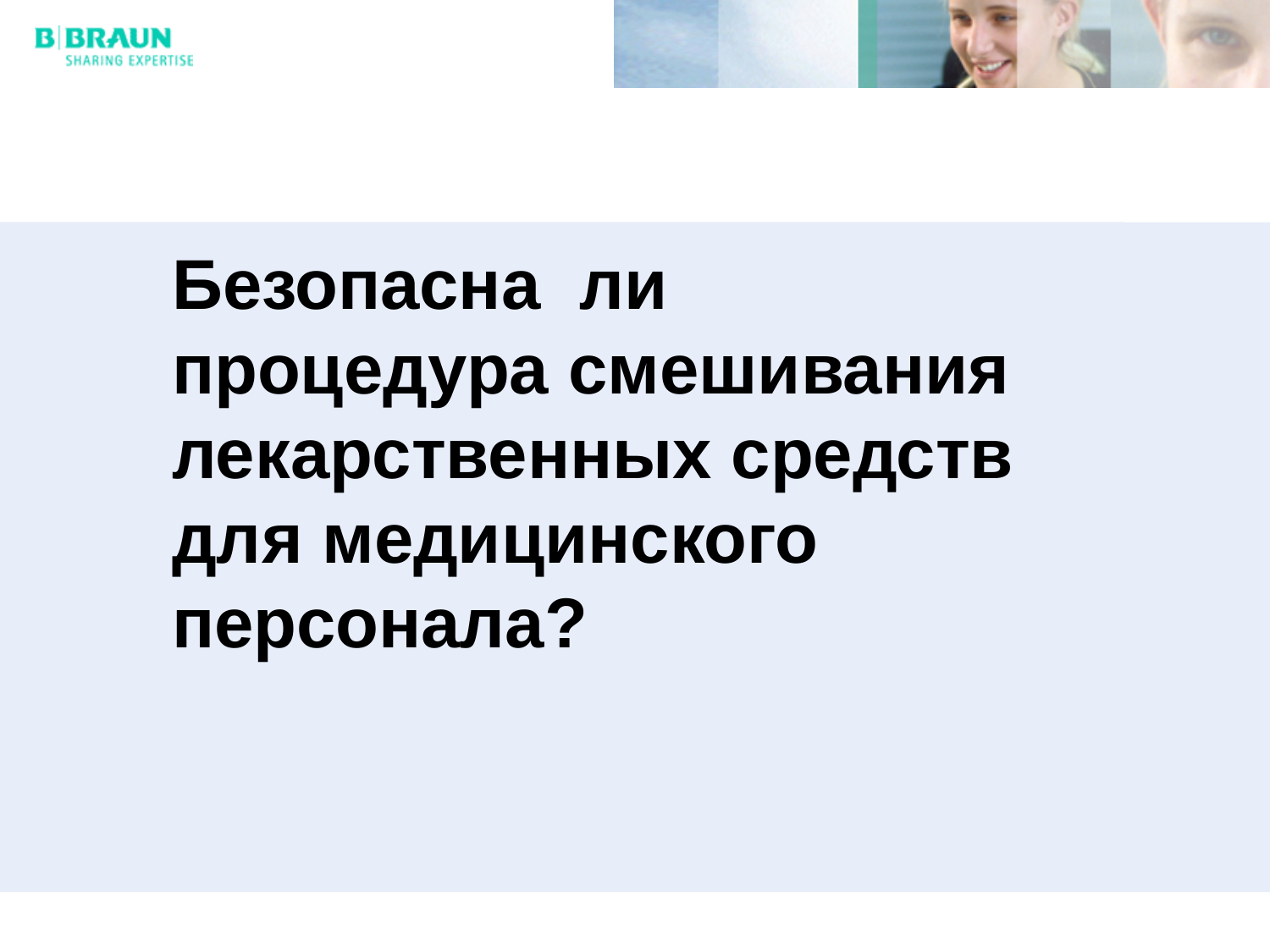

Безопасна  ли      процедура смешивания лекарственных средств для медицинского персонала?